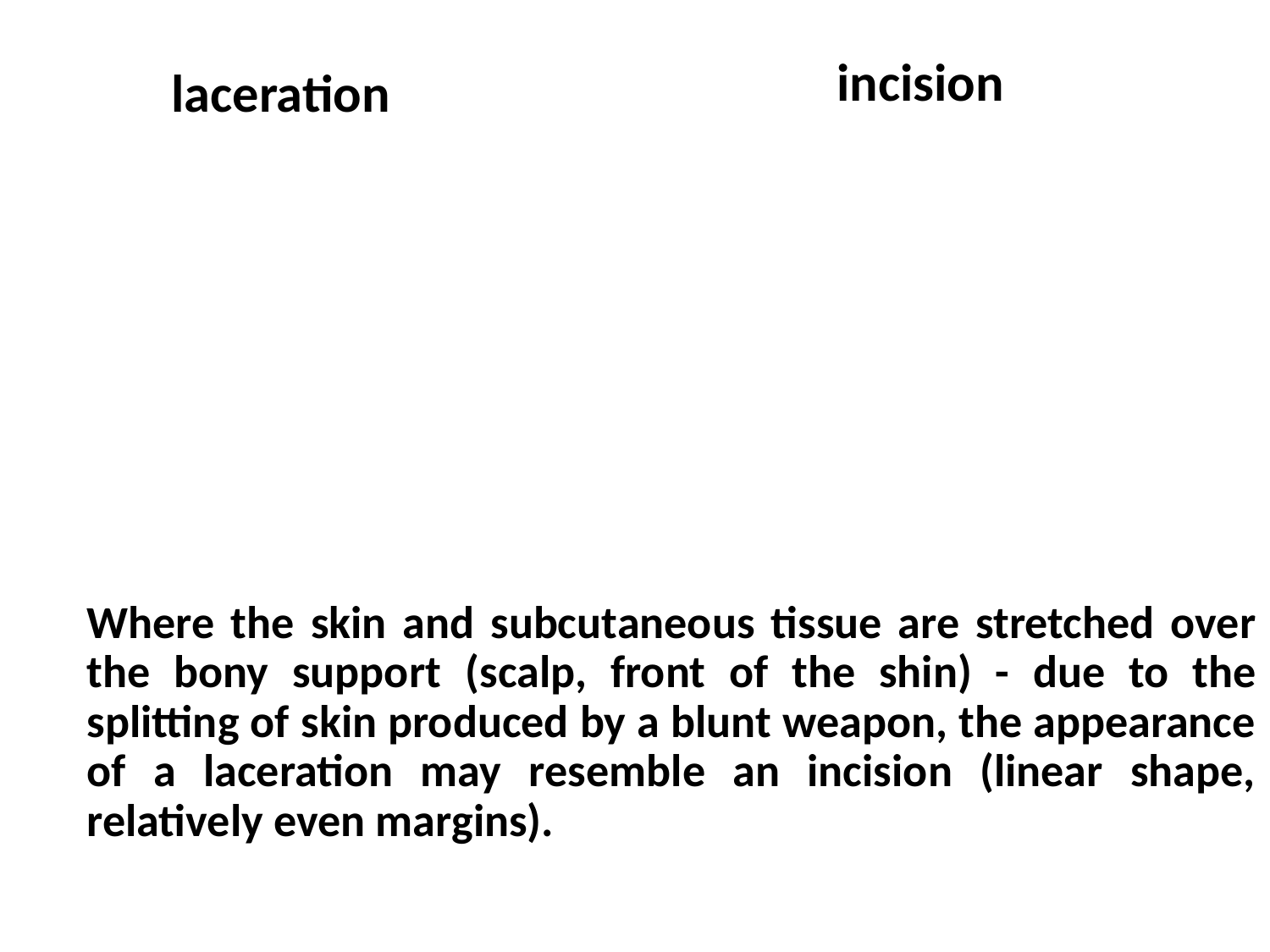

incision
           laceration

Where the skin and subcutaneous tissue are stretched over the bony support (scalp, front of the shin) - due to the splitting of skin produced by a blunt weapon, the appearance of a laceration may resemble an incision (linear shape, relatively even margins).